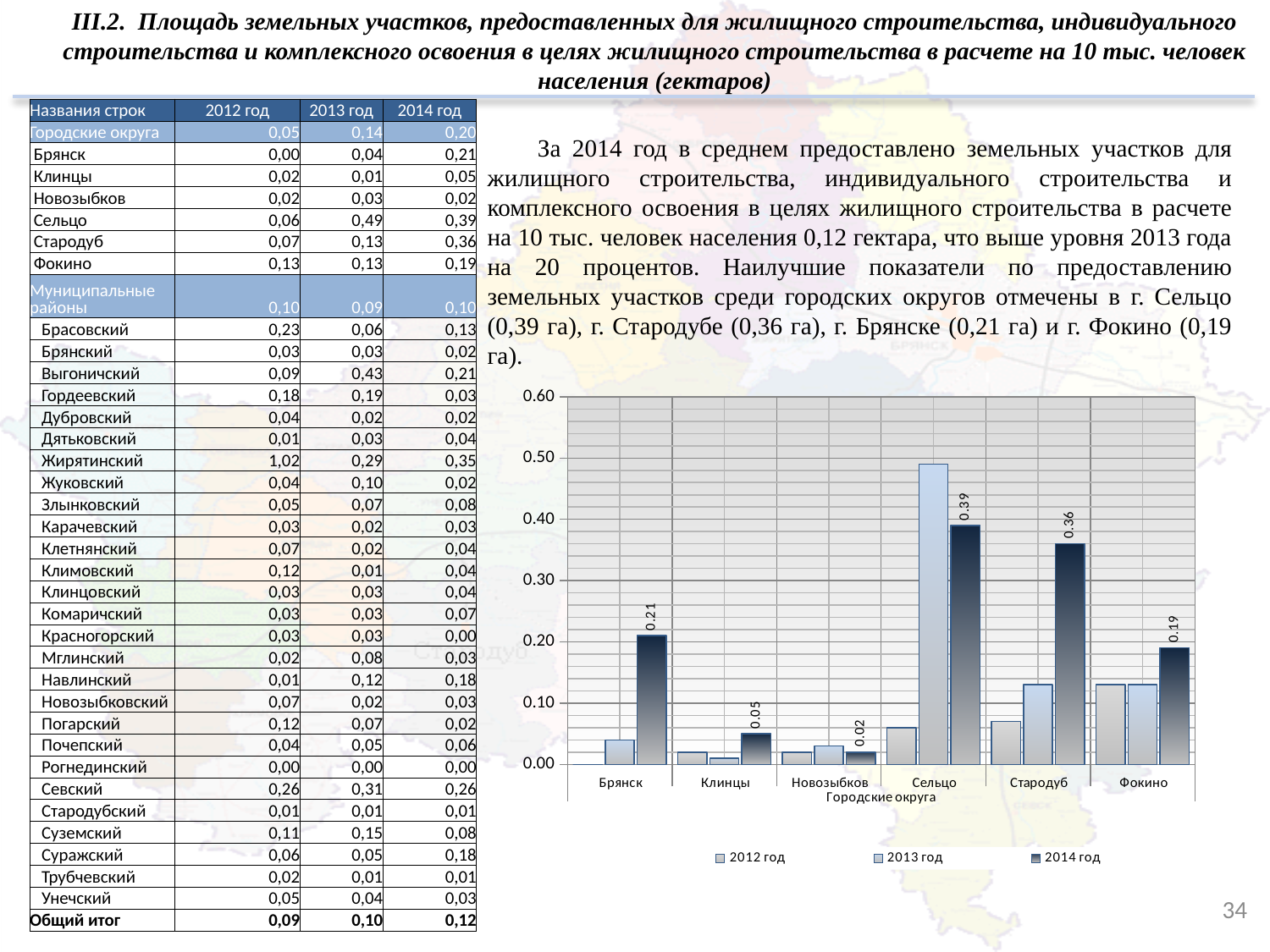

III.2.  Площадь земельных участков, предоставленных для жилищного строительства, индивидуального строительства и комплексного освоения в целях жилищного строительства в расчете на 10 тыс. человек населения (гектаров)
| Названия строк | 2012 год | 2013 год | 2014 год |
| --- | --- | --- | --- |
| Городские округа | 0,05 | 0,14 | 0,20 |
| Брянск | 0,00 | 0,04 | 0,21 |
| Клинцы | 0,02 | 0,01 | 0,05 |
| Новозыбков | 0,02 | 0,03 | 0,02 |
| Сельцо | 0,06 | 0,49 | 0,39 |
| Стародуб | 0,07 | 0,13 | 0,36 |
| Фокино | 0,13 | 0,13 | 0,19 |
| Муниципальные районы | 0,10 | 0,09 | 0,10 |
| Брасовский | 0,23 | 0,06 | 0,13 |
| Брянский | 0,03 | 0,03 | 0,02 |
| Выгоничский | 0,09 | 0,43 | 0,21 |
| Гордеевский | 0,18 | 0,19 | 0,03 |
| Дубровский | 0,04 | 0,02 | 0,02 |
| Дятьковский | 0,01 | 0,03 | 0,04 |
| Жирятинский | 1,02 | 0,29 | 0,35 |
| Жуковский | 0,04 | 0,10 | 0,02 |
| Злынковский | 0,05 | 0,07 | 0,08 |
| Карачевский | 0,03 | 0,02 | 0,03 |
| Клетнянский | 0,07 | 0,02 | 0,04 |
| Климовский | 0,12 | 0,01 | 0,04 |
| Клинцовский | 0,03 | 0,03 | 0,04 |
| Комаричский | 0,03 | 0,03 | 0,07 |
| Красногорский | 0,03 | 0,03 | 0,00 |
| Мглинский | 0,02 | 0,08 | 0,03 |
| Навлинский | 0,01 | 0,12 | 0,18 |
| Новозыбковский | 0,07 | 0,02 | 0,03 |
| Погарский | 0,12 | 0,07 | 0,02 |
| Почепский | 0,04 | 0,05 | 0,06 |
| Рогнединский | 0,00 | 0,00 | 0,00 |
| Севский | 0,26 | 0,31 | 0,26 |
| Стародубский | 0,01 | 0,01 | 0,01 |
| Суземский | 0,11 | 0,15 | 0,08 |
| Суражский | 0,06 | 0,05 | 0,18 |
| Трубчевский | 0,02 | 0,01 | 0,01 |
| Унечский | 0,05 | 0,04 | 0,03 |
| Общий итог | 0,09 | 0,10 | 0,12 |
За 2014 год в среднем предоставлено земельных участков для жилищного строительства, индивидуального строительства и комплексного освоения в целях жилищного строительства в расчете на 10 тыс. человек населения 0,12 гектара, что выше уровня 2013 года на 20 процентов. Наилучшие показатели по предоставлению земельных участков среди городских округов отмечены в г. Сельцо (0,39 га), г. Стародубе (0,36 га), г. Брянске (0,21 га) и г. Фокино (0,19 га).

### Chart

| Category | 2012 год | 2013 год | 2014 год |
|---|---|---|---|
|  Брянск | 0.0 | 0.04000000000000002 | 0.21000000000000008 |
|  Клинцы | 0.02000000000000001 | 0.010000000000000005 | 0.05 |
|  Новозыбков | 0.02000000000000001 | 0.030000000000000002 | 0.02000000000000001 |
|  Сельцо | 0.060000000000000026 | 0.49000000000000016 | 0.3900000000000002 |
|  Стародуб | 0.07000000000000002 | 0.13 | 0.36000000000000015 |
|  Фокино | 0.13 | 0.13 | 0.19 |
34